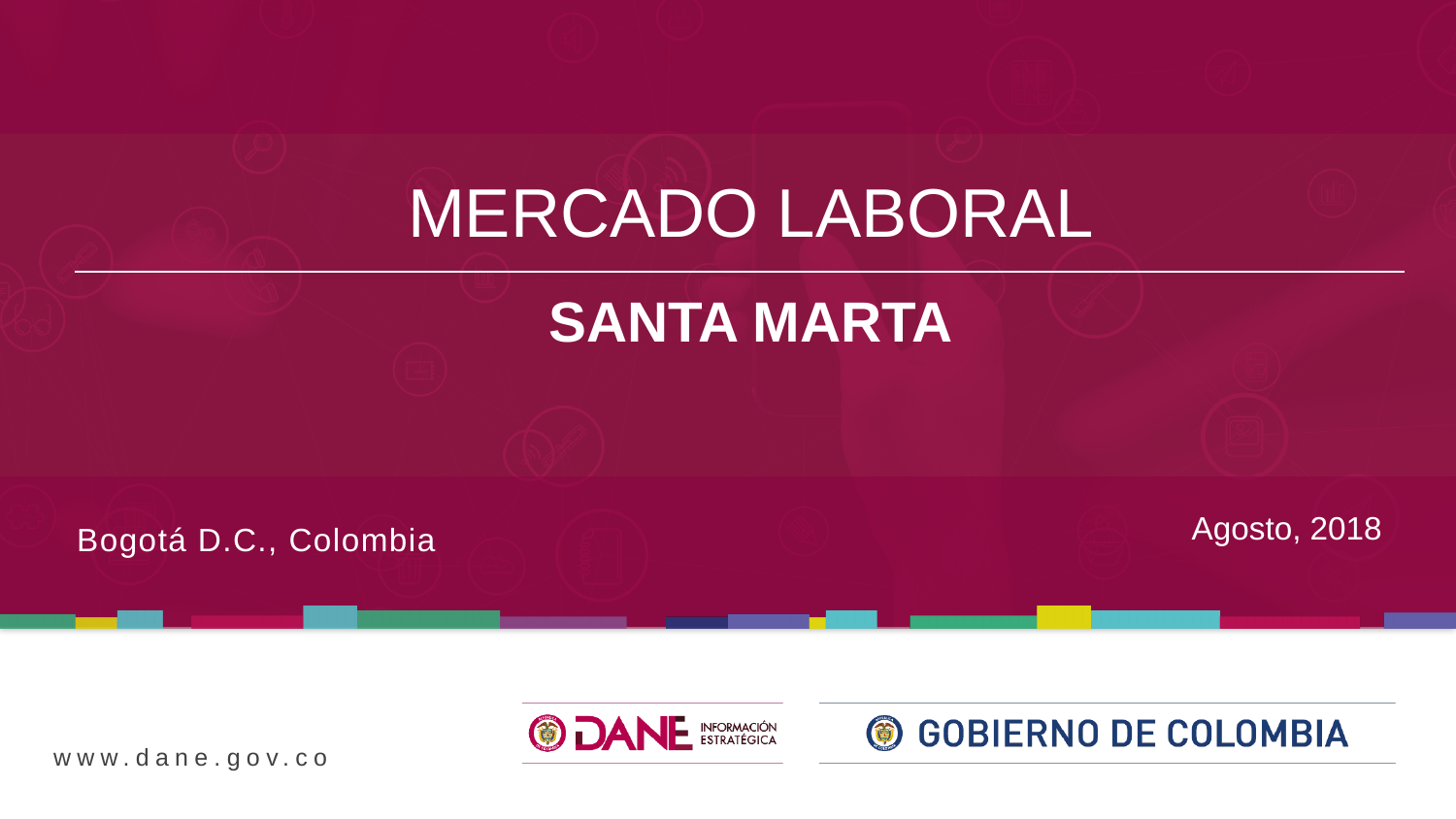

MERCADO LABORAL
SANTA MARTA
Agosto, 2018
Bogotá D.C., Colombia